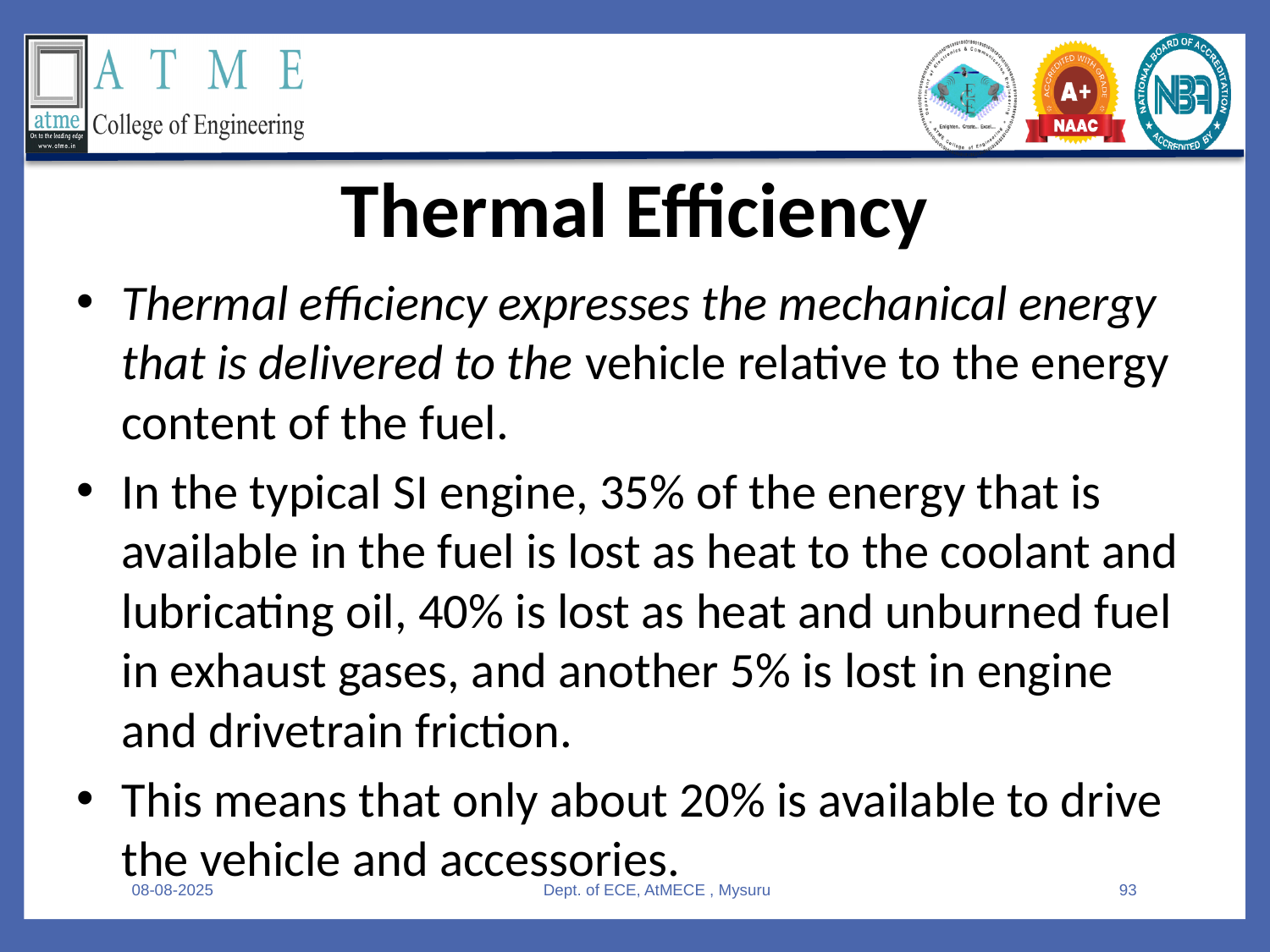

Thermal Efficiency
Thermal efficiency expresses the mechanical energy that is delivered to the vehicle relative to the energy content of the fuel.
In the typical SI engine, 35% of the energy that is available in the fuel is lost as heat to the coolant and lubricating oil, 40% is lost as heat and unburned fuel in exhaust gases, and another 5% is lost in engine and drivetrain friction.
This means that only about 20% is available to drive the vehicle and accessories.
08-08-2025
Dept. of ECE, AtMECE , Mysuru
93